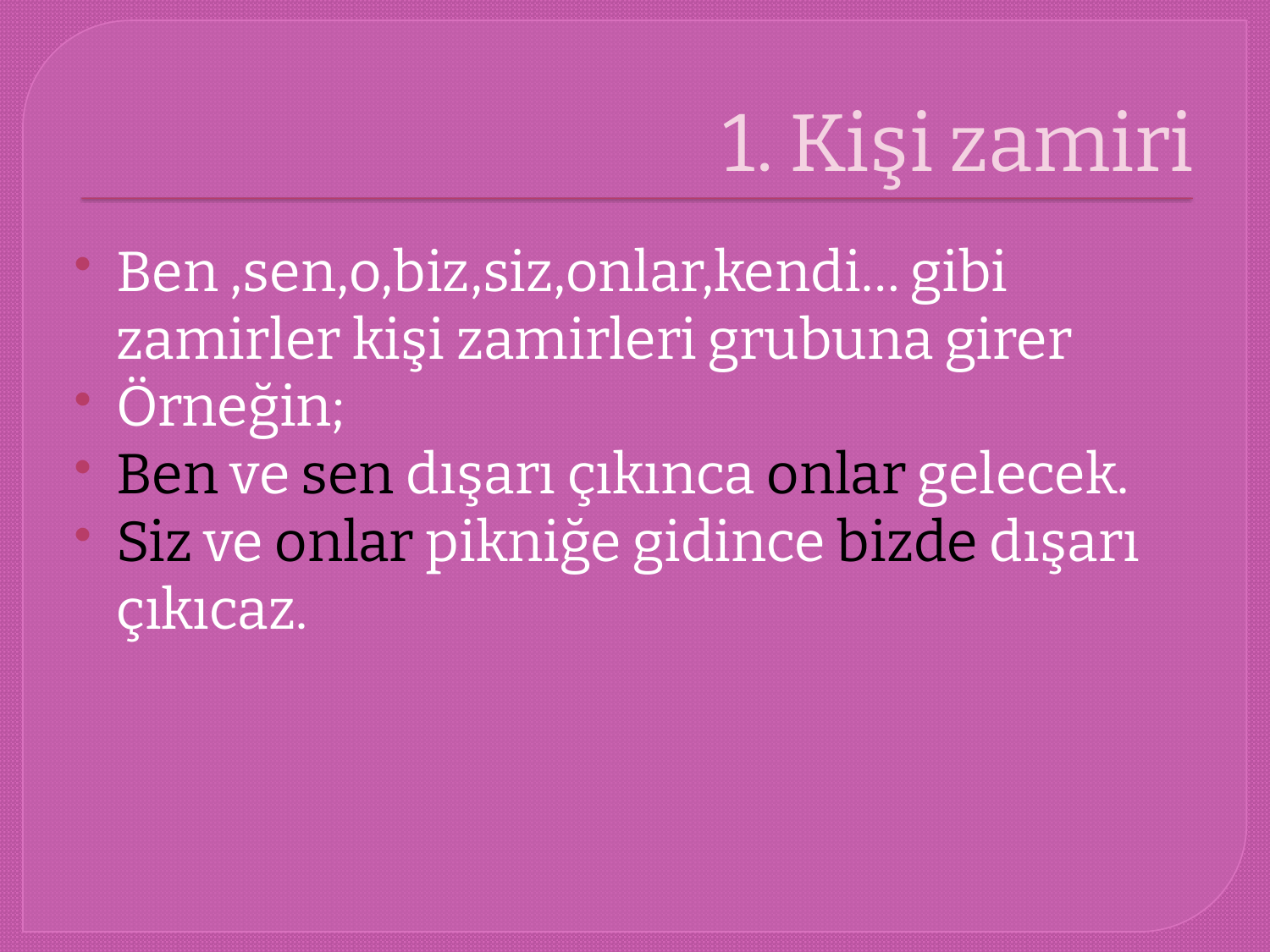

# 1. Kişi zamiri
Ben ,sen,o,biz,siz,onlar,kendi… gibi zamirler kişi zamirleri grubuna girer
Örneğin;
Ben ve sen dışarı çıkınca onlar gelecek.
Siz ve onlar pikniğe gidince bizde dışarı çıkıcaz.